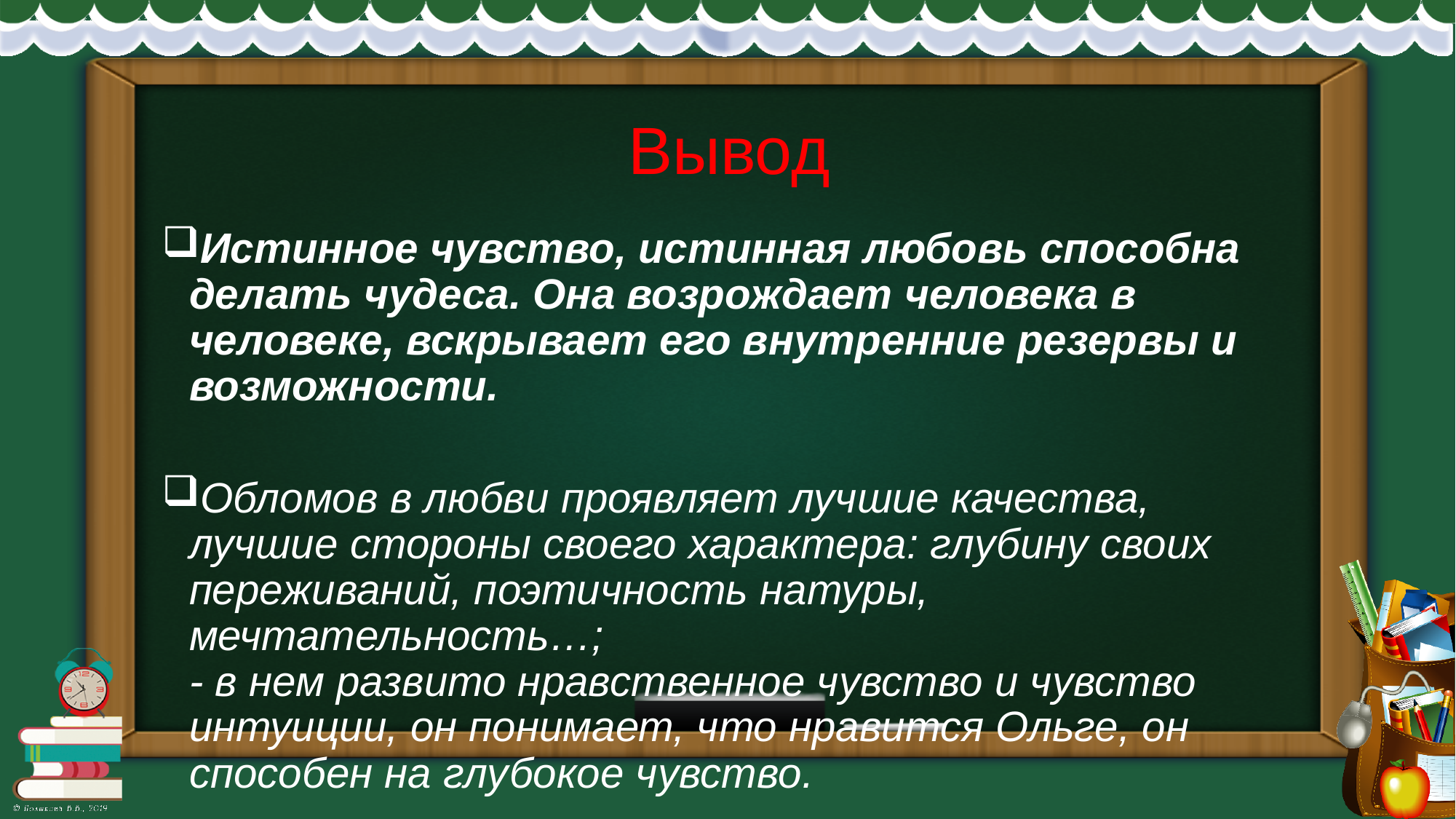

# Вывод
Истинное чувство, истинная любовь способна делать чудеса. Она возрождает человека в человеке, вскрывает его внутренние резервы и возможности.
Обломов в любви проявляет лучшие качества, лучшие стороны своего характера: глубину своих переживаний, поэтичность натуры, мечтательность…;
- в нем развито нравственное чувство и чувство интуиции, он понимает, что нравится Ольге, он способен на глубокое чувство.